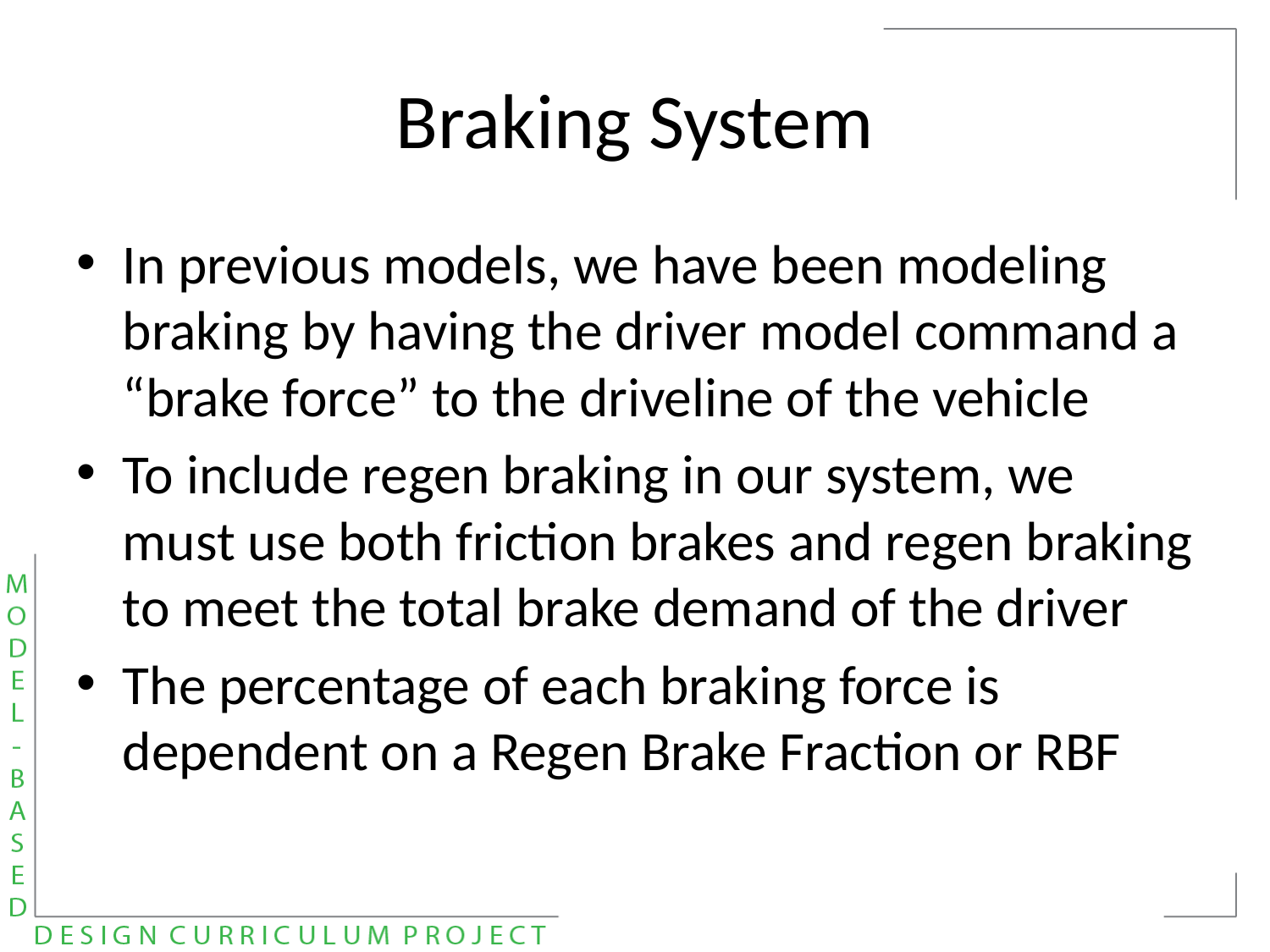

# Braking System
In previous models, we have been modeling braking by having the driver model command a “brake force” to the driveline of the vehicle
To include regen braking in our system, we must use both friction brakes and regen braking to meet the total brake demand of the driver
The percentage of each braking force is dependent on a Regen Brake Fraction or RBF